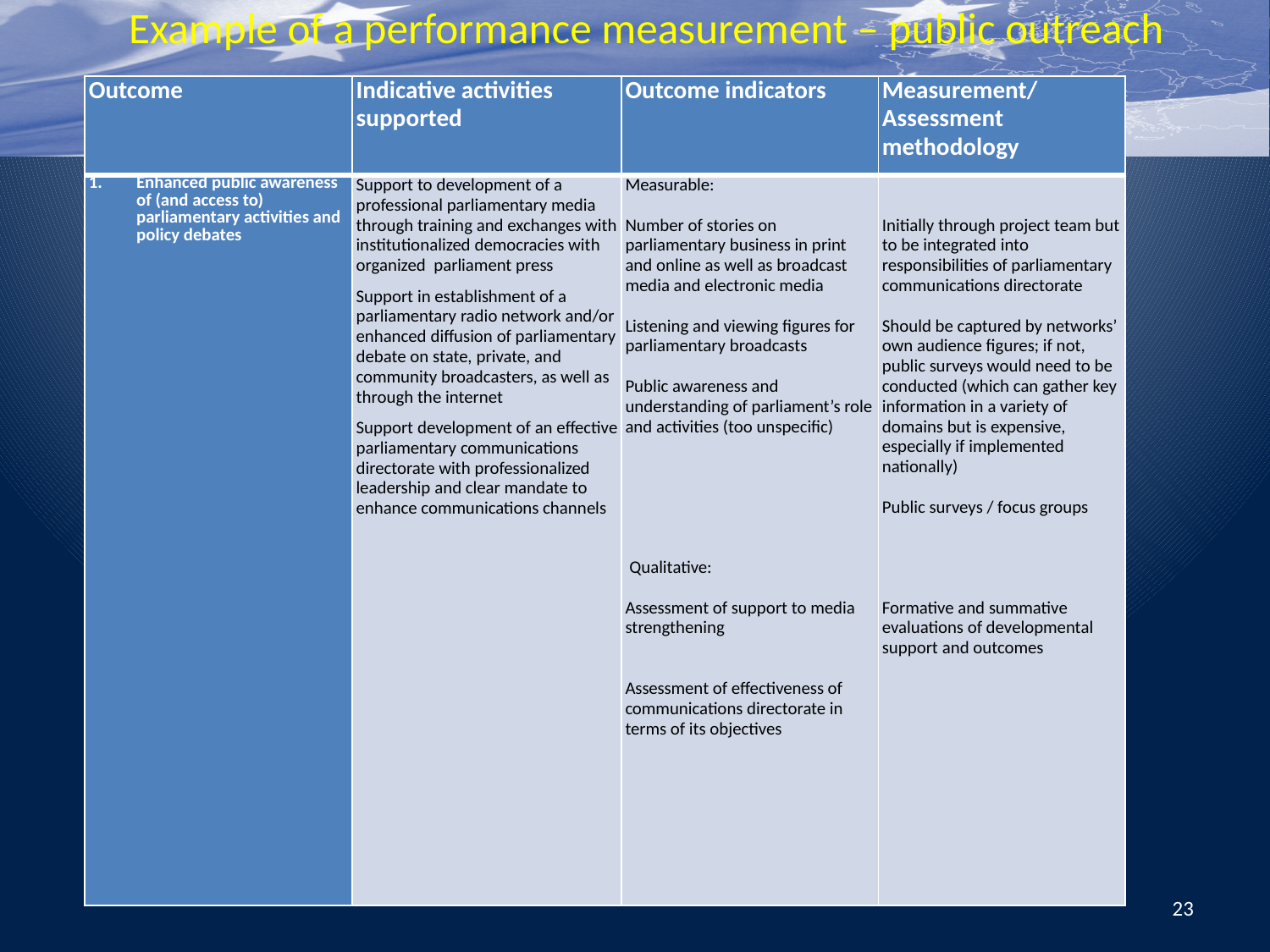

# Example of a performance measurement – public outreach
| Outcome | Indicative activities supported | Outcome indicators | Measurement/ Assessment methodology |
| --- | --- | --- | --- |
| Enhanced public awareness of (and access to) parliamentary activities and policy debates | Support to development of a professional parliamentary media through training and exchanges with institutionalized democracies with organized parliament press Support in establishment of a parliamentary radio network and/or enhanced diffusion of parliamentary debate on state, private, and community broadcasters, as well as through the internet Support development of an effective parliamentary communications directorate with professionalized leadership and clear mandate to enhance communications channels | Measurable:   Number of stories on parliamentary business in print and online as well as broadcast media and electronic media   Listening and viewing figures for parliamentary broadcasts   Public awareness and understanding of parliament’s role and activities (too unspecific)              Qualitative:   Assessment of support to media strengthening     Assessment of effectiveness of communications directorate in terms of its objectives | Initially through project team but to be integrated into responsibilities of parliamentary communications directorate   Should be captured by networks’ own audience figures; if not, public surveys would need to be conducted (which can gather key information in a variety of domains but is expensive, especially if implemented nationally)   Public surveys / focus groups         Formative and summative evaluations of developmental support and outcomes |
23